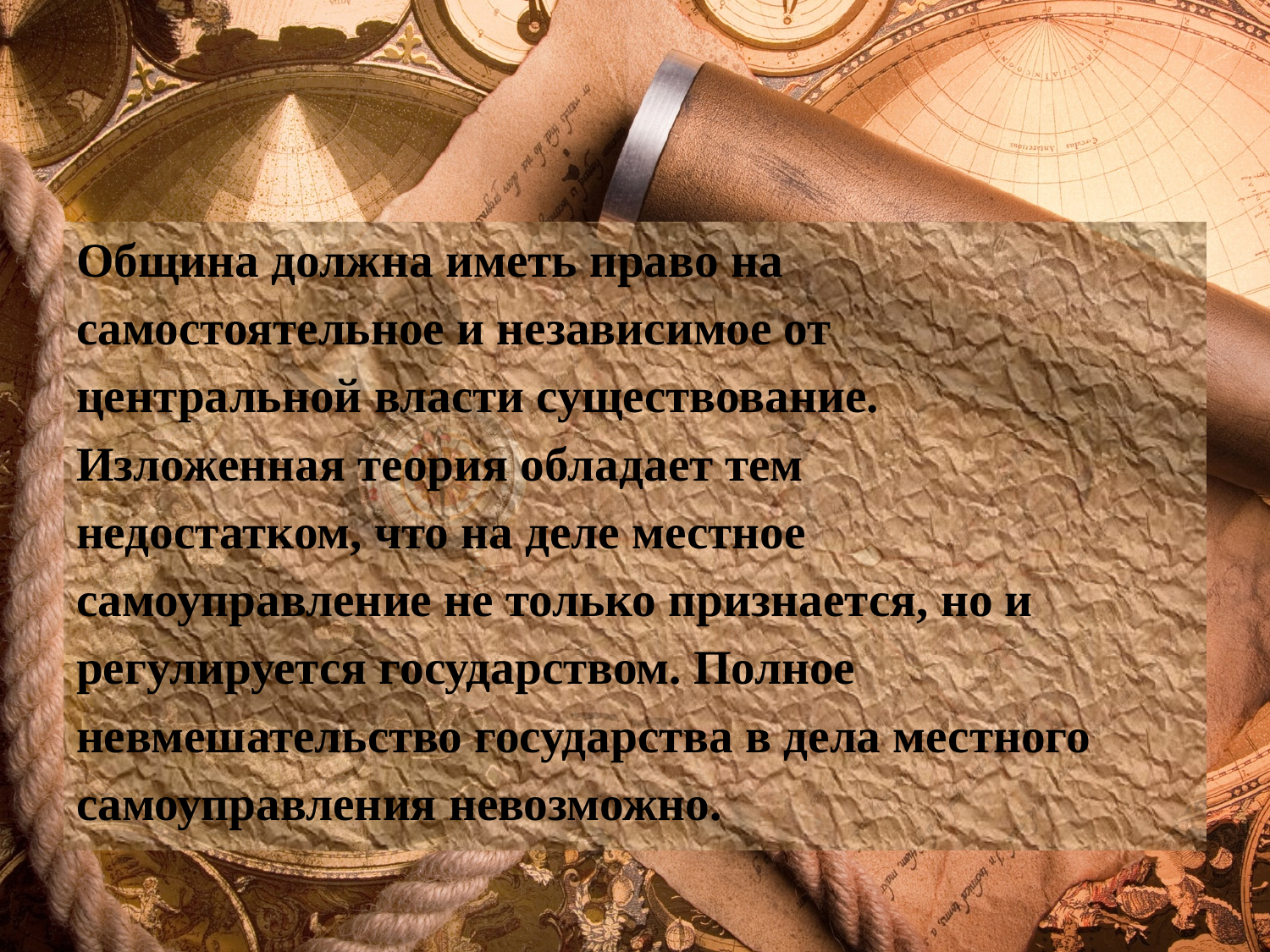

Община должна иметь право на
самостоятельное и независимое от
центральной власти существование.
Изложенная теория обладает тем
недостатком, что на деле местное
самоуправление не только признается, но и
регулируется государством. Полное
невмешательство государства в дела местного
самоуправления невозможно.